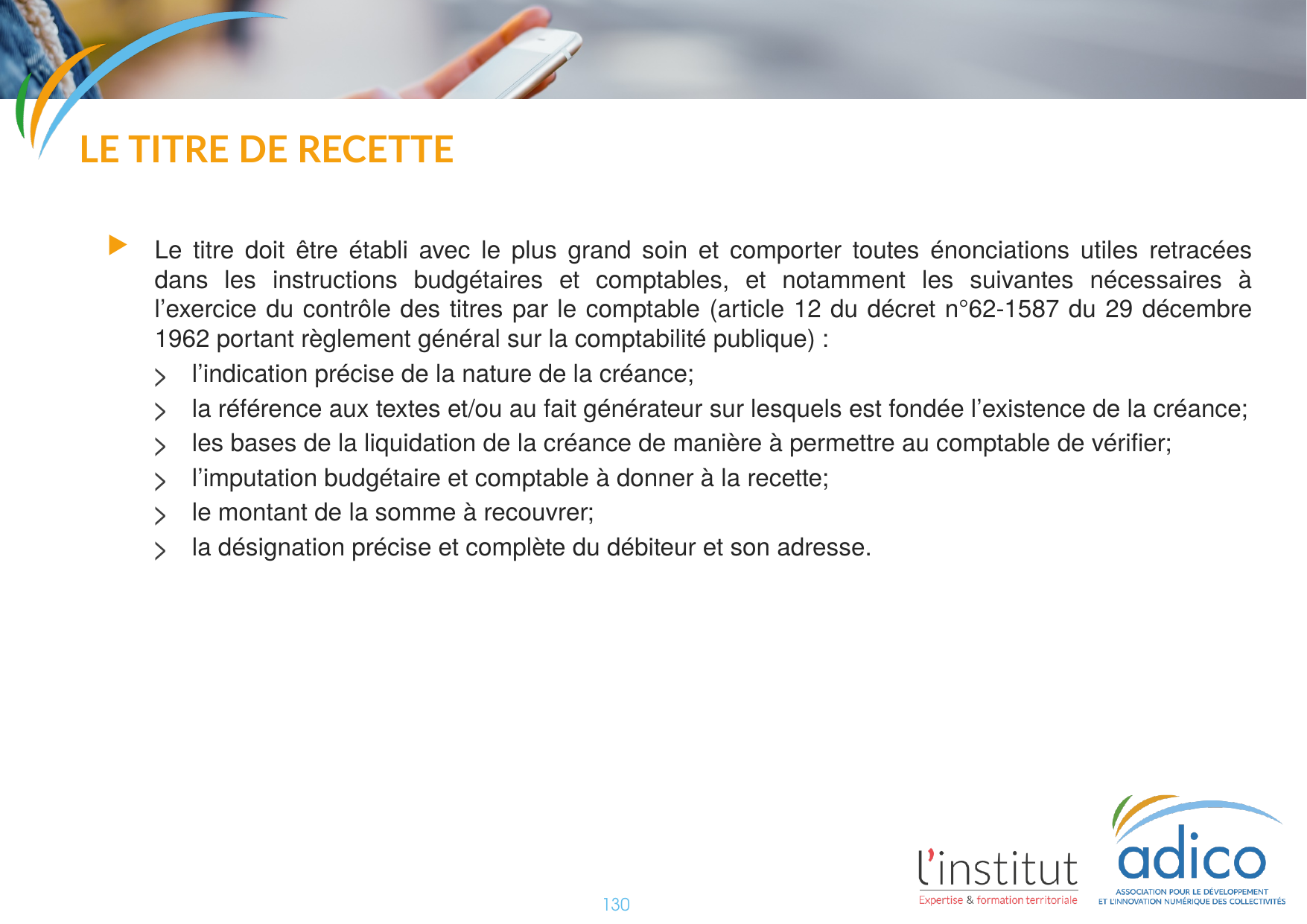

# Le titre de recette
Le titre doit être établi avec le plus grand soin et comporter toutes énonciations utiles retracées dans les instructions budgétaires et comptables, et notamment les suivantes nécessaires à l’exercice du contrôle des titres par le comptable (article 12 du décret n°62-1587 du 29 décembre 1962 portant règlement général sur la comptabilité publique) :
l’indication précise de la nature de la créance;
la référence aux textes et/ou au fait générateur sur lesquels est fondée l’existence de la créance;
les bases de la liquidation de la créance de manière à permettre au comptable de vérifier;
l’imputation budgétaire et comptable à donner à la recette;
le montant de la somme à recouvrer;
la désignation précise et complète du débiteur et son adresse.